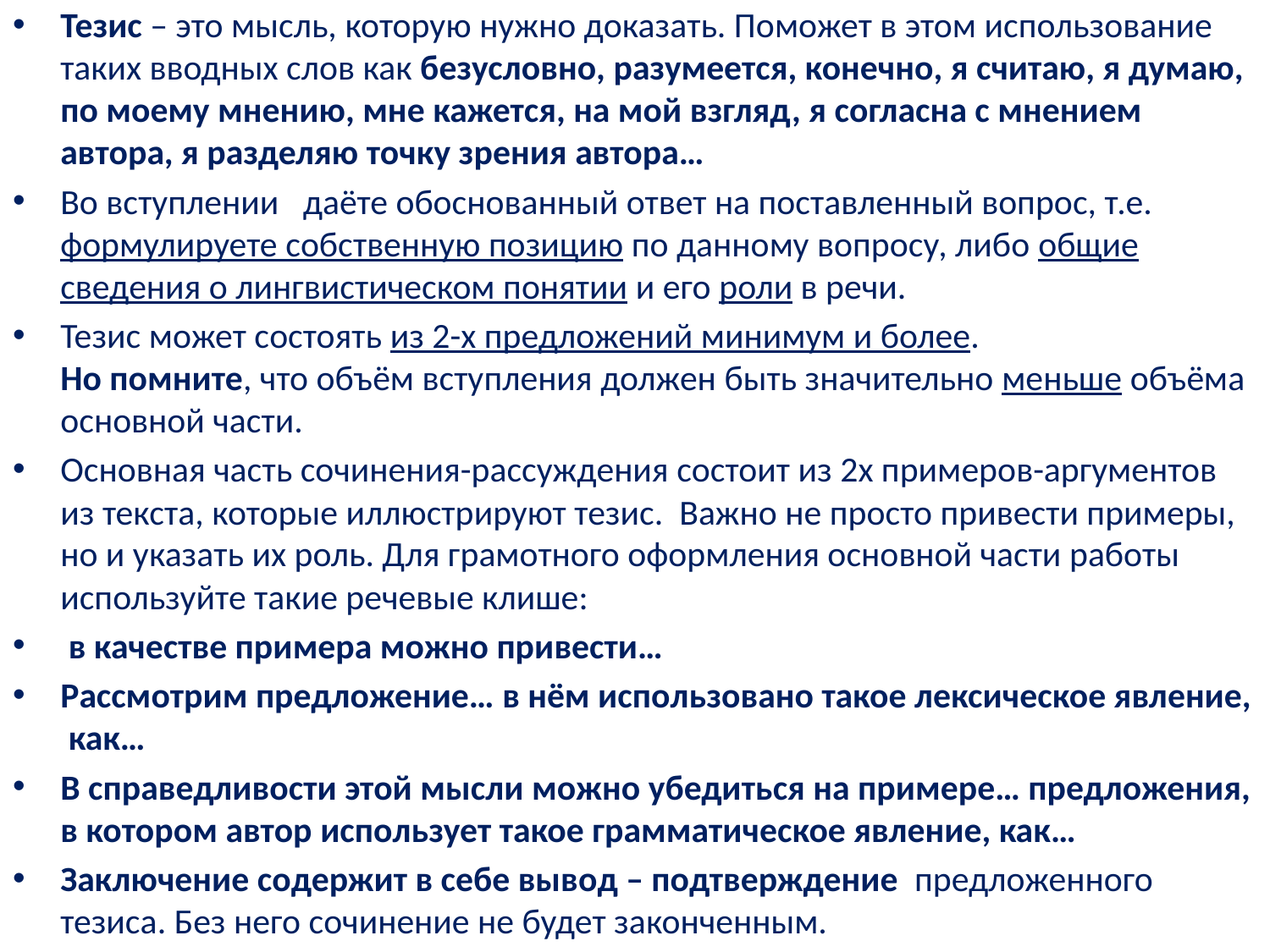

Тезис – это мысль, которую нужно доказать. Поможет в этом использование  таких вводных слов как безусловно, разумеется, конечно, я считаю, я думаю, по моему мнению, мне кажется, на мой взгляд, я согласна с мнением автора, я разделяю точку зрения автора…
Во вступлении   даёте обоснованный ответ на поставленный вопрос, т.е. формулируете собственную позицию по данному вопросу, либо общие сведения о лингвистическом понятии и его роли в речи.
Тезис может состоять из 2-х предложений минимум и более. 
Но помните, что объём вступления должен быть значительно меньше объёма основной части.
Основная часть сочинения-рассуждения состоит из 2х примеров-аргументов из текста, которые иллюстрируют тезис.  Важно не просто привести примеры, но и указать их роль. Для грамотного оформления основной части работы используйте такие речевые клише:
 в качестве примера можно привести…
Рассмотрим предложение… в нём использовано такое лексическое явление,  как…
В справедливости этой мысли можно убедиться на примере… предложения, в котором автор использует такое грамматическое явление, как…
Заключение содержит в себе вывод – подтверждение  предложенного тезиса. Без него сочинение не будет законченным.